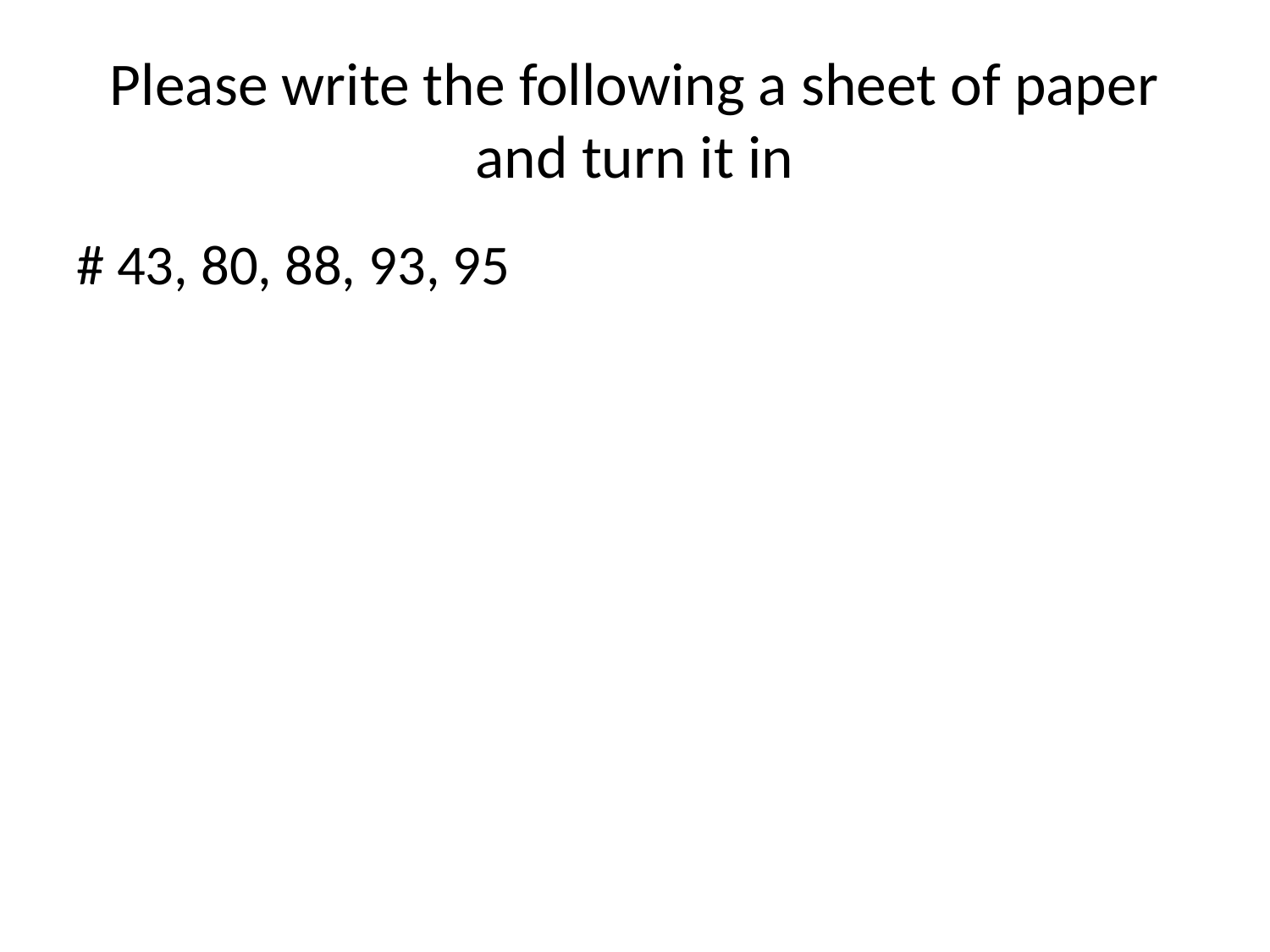

# Please write the following a sheet of paper and turn it in
# 43, 80, 88, 93, 95